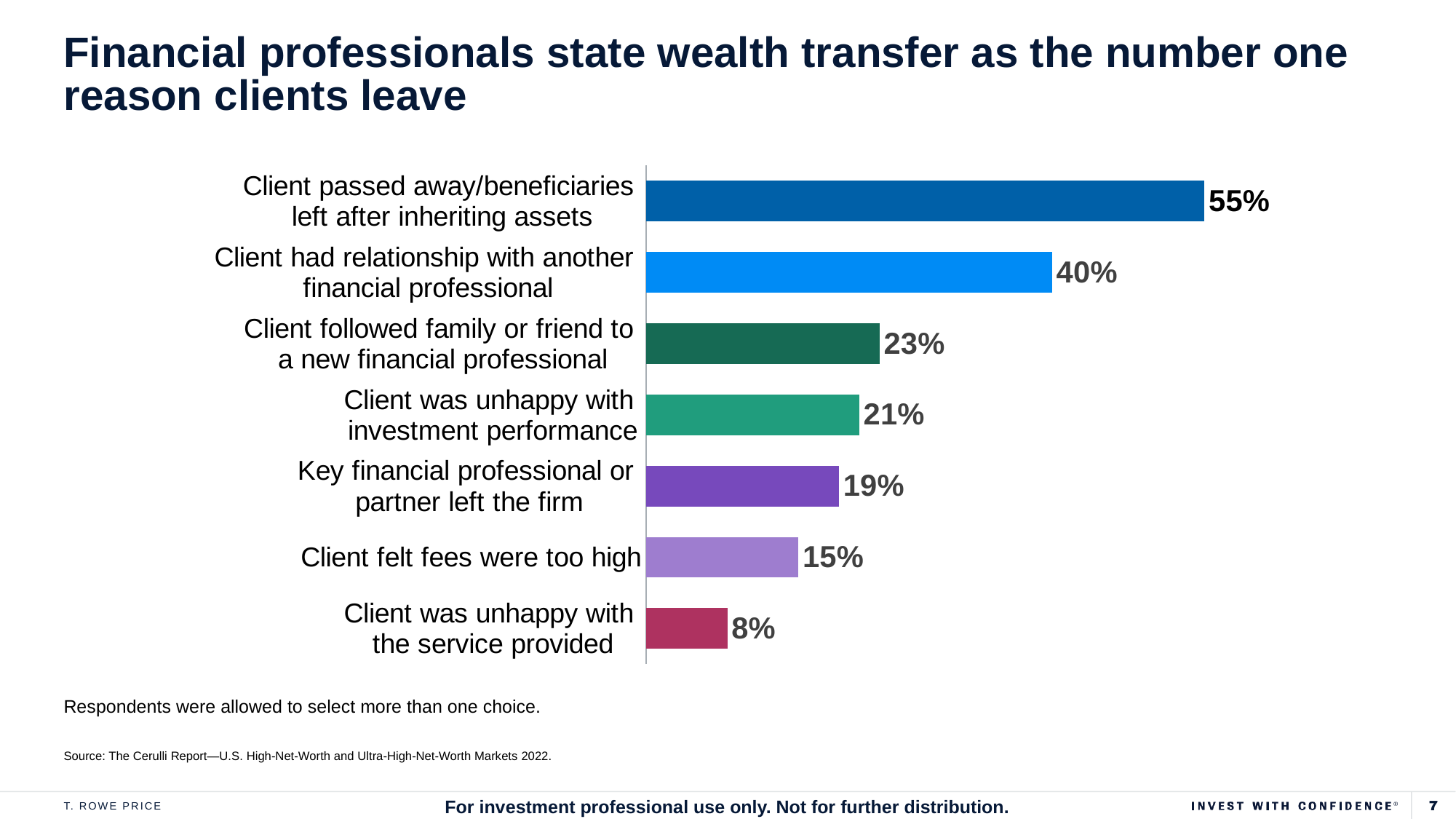

# Financial professionals state wealth transfer as the number one reason clients leave

### Chart

| Category | Series 1 |
|---|---|
| Client passed away/beneficiaries
left after inheriting assets | 0.55 |
| Client had relationship with another
financial professional | 0.4 |
| Client followed family or friend to
a new financial professional | 0.23 |
| Client was unhappy with
investment performance | 0.21 |
| Key financial professional or
partner left the firm | 0.19 |
| Client felt fees were too high | 0.15 |
| Client was unhappy with
the service provided | 0.08 |
Respondents were allowed to select more than one choice.
Source: The Cerulli Report—U.S. High-Net-Worth and Ultra-High-Net-Worth Markets 2022.

For investment professional use only. Not for further distribution.